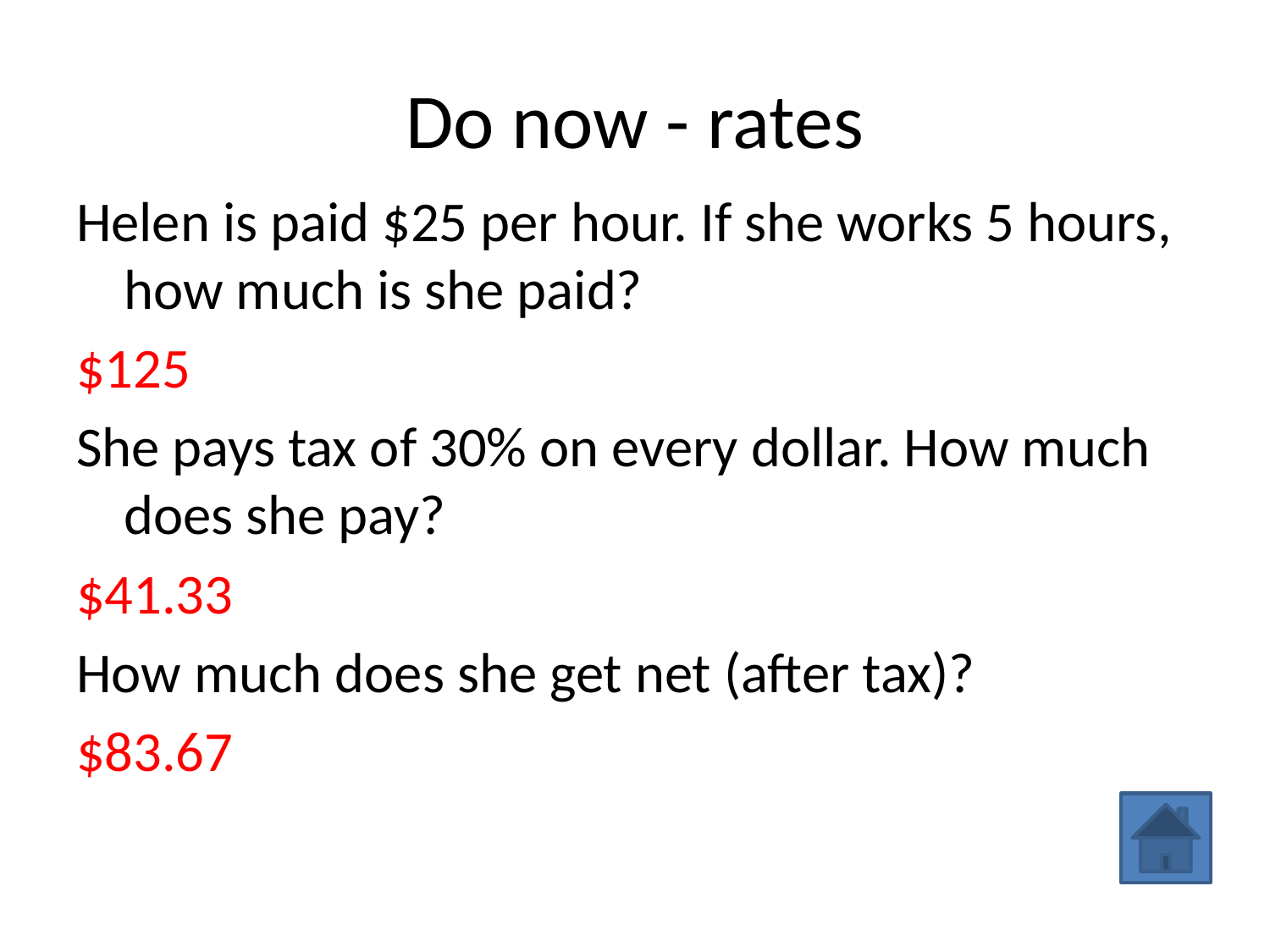

# Do now - rates
Helen is paid $25 per hour. If she works 5 hours, how much is she paid?
$125
She pays tax of 30% on every dollar. How much does she pay?
$41.33
How much does she get net (after tax)?
$83.67